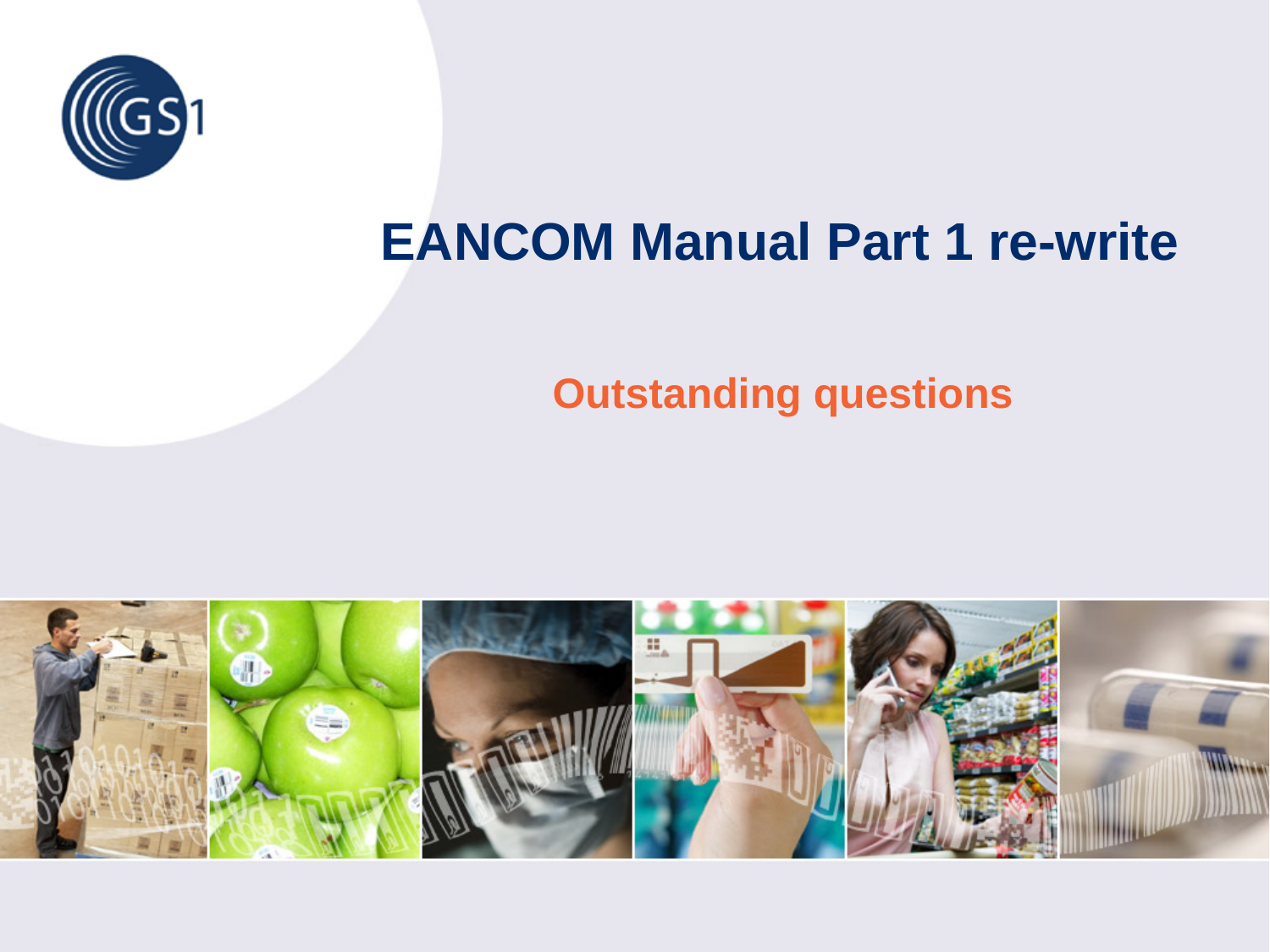

# EANCOM Manual Part 1 re-write
Outstanding questions